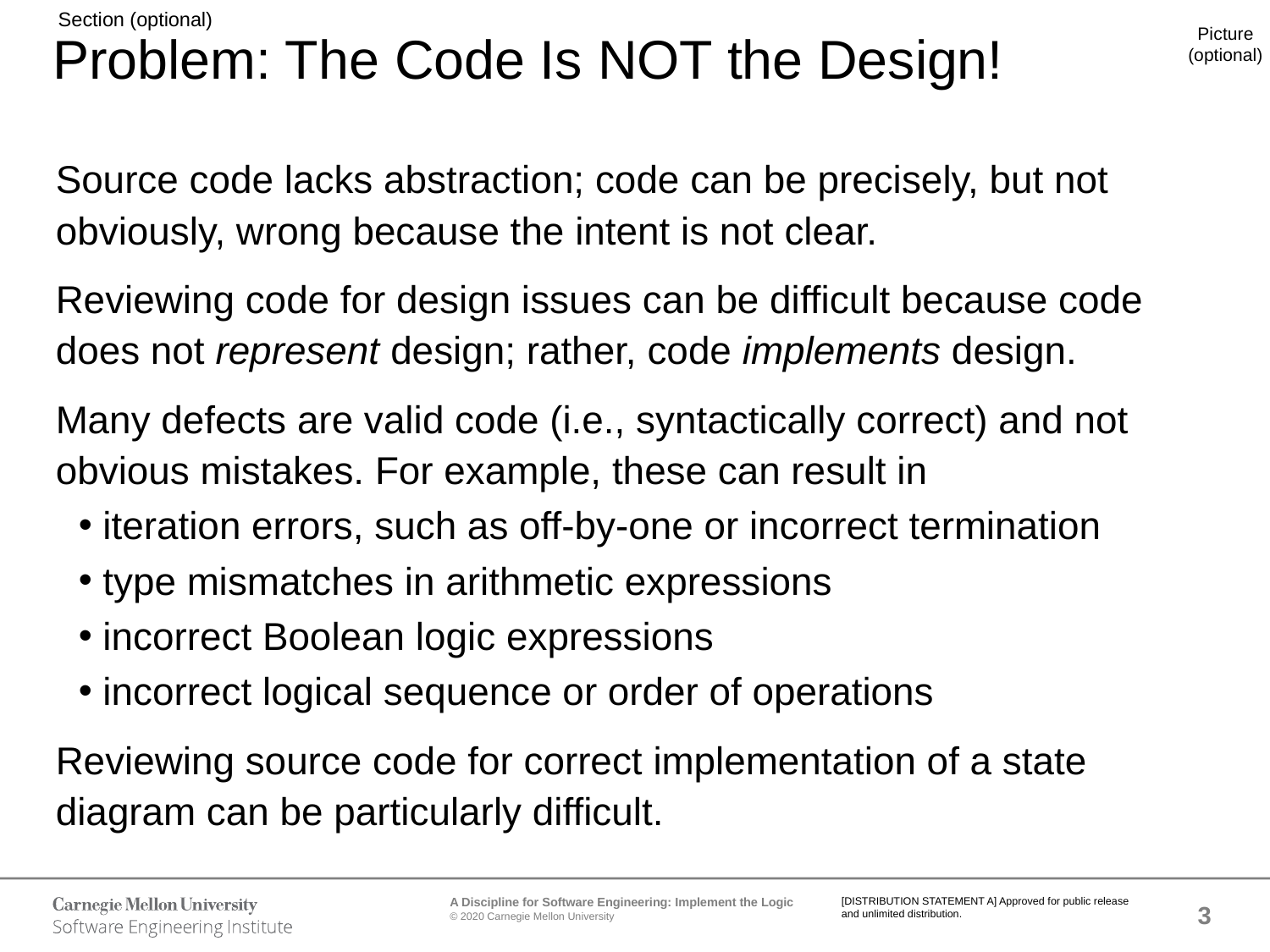

# Problem: The Code Is NOT the Design!
Source code lacks abstraction; code can be precisely, but not obviously, wrong because the intent is not clear.
Reviewing code for design issues can be difficult because code does not represent design; rather, code implements design.
Many defects are valid code (i.e., syntactically correct) and not obvious mistakes. For example, these can result in
iteration errors, such as off-by-one or incorrect termination
type mismatches in arithmetic expressions
incorrect Boolean logic expressions
incorrect logical sequence or order of operations
Reviewing source code for correct implementation of a state diagram can be particularly difficult.